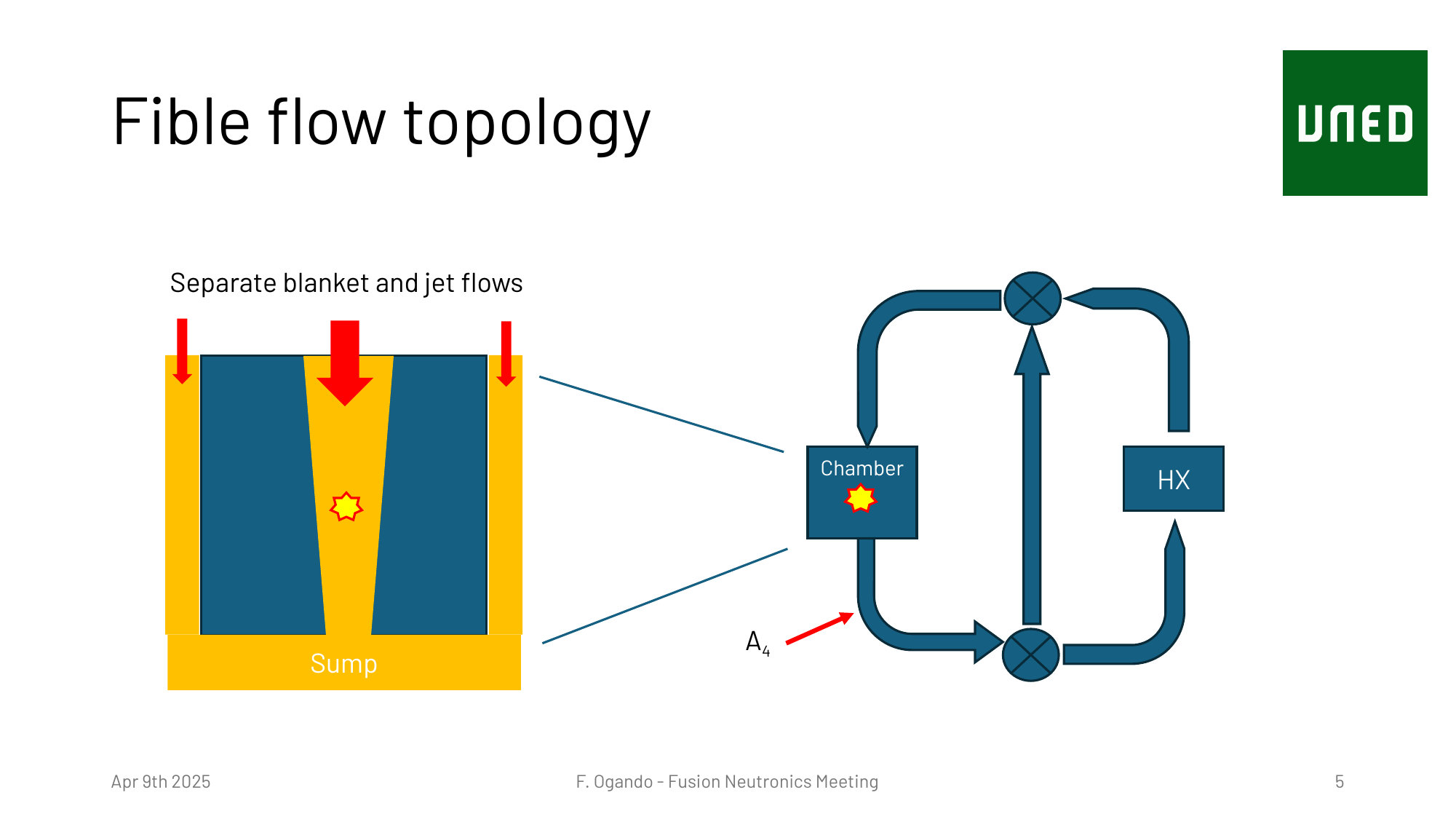

# Fible flow topology
Separate blanket and jet flows

Chamber

HX

A4

Sump
Apr 9th 2025
F. Ogando - Fusion Neutronics Meeting
5